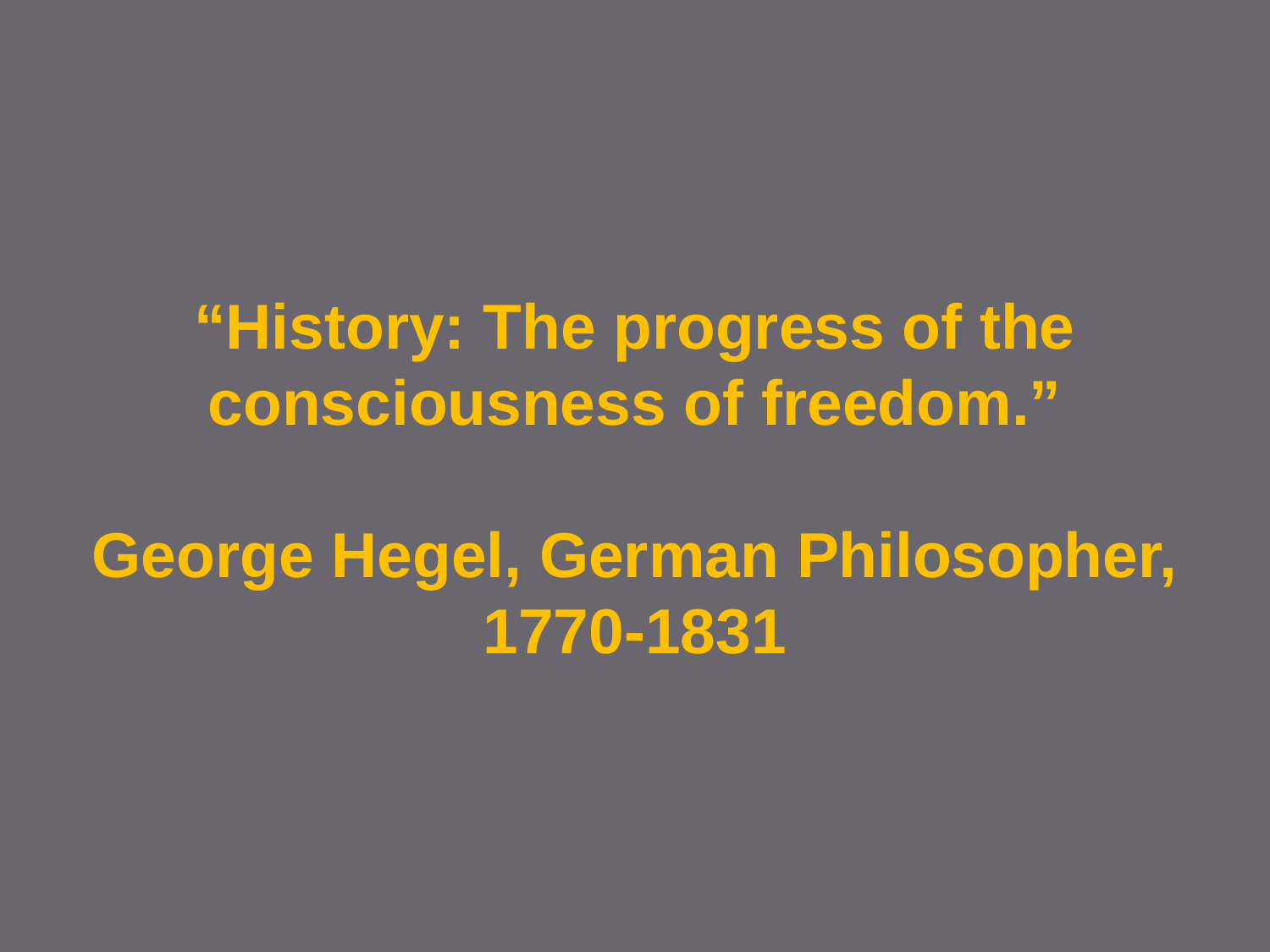

# “History: The progress of the consciousness of freedom.” George Hegel, German Philosopher, 1770-1831